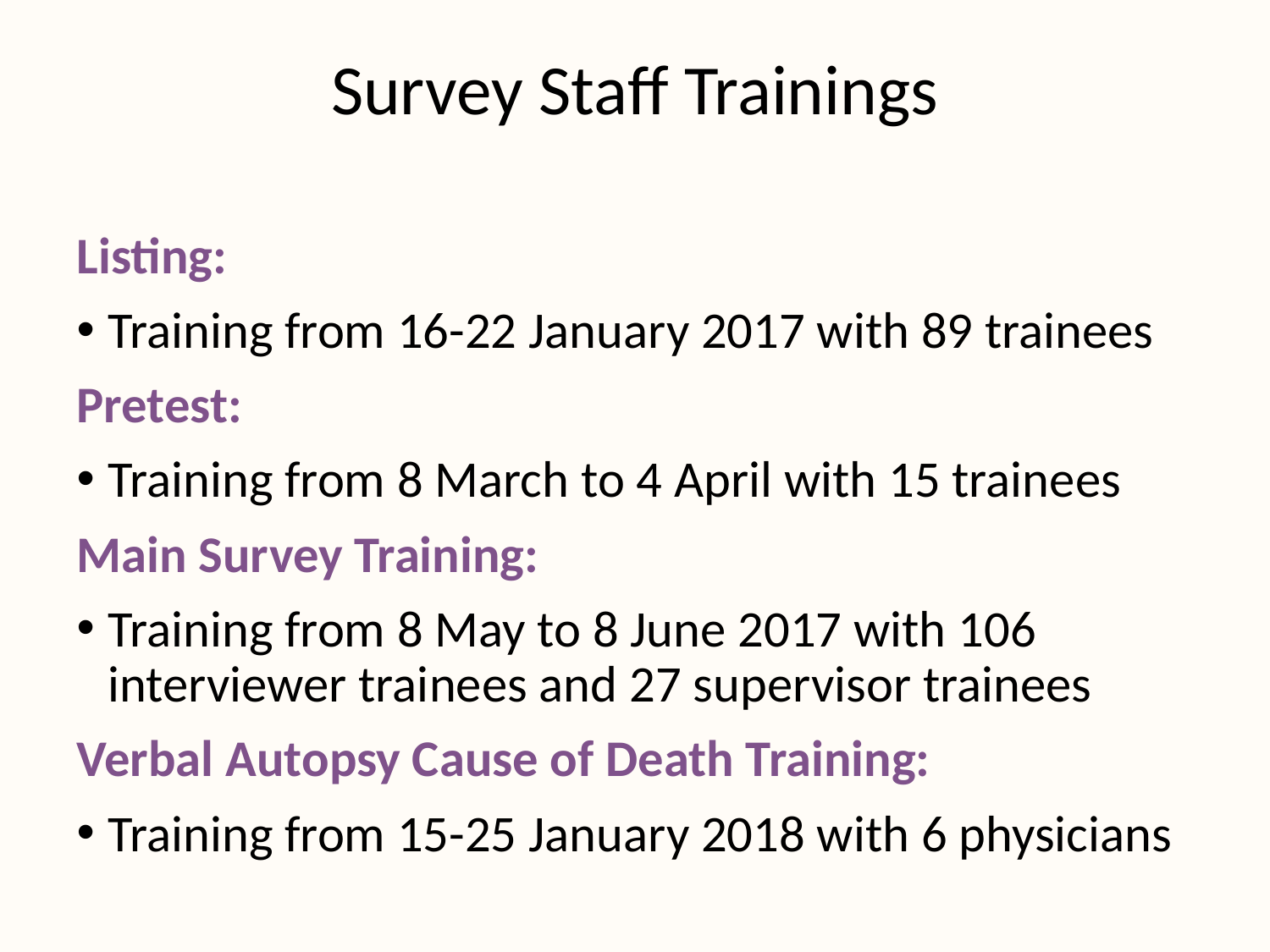

# Survey Staff Trainings
Listing:
Training from 16-22 January 2017 with 89 trainees
Pretest:
Training from 8 March to 4 April with 15 trainees
Main Survey Training:
Training from 8 May to 8 June 2017 with 106 interviewer trainees and 27 supervisor trainees
Verbal Autopsy Cause of Death Training:
Training from 15-25 January 2018 with 6 physicians